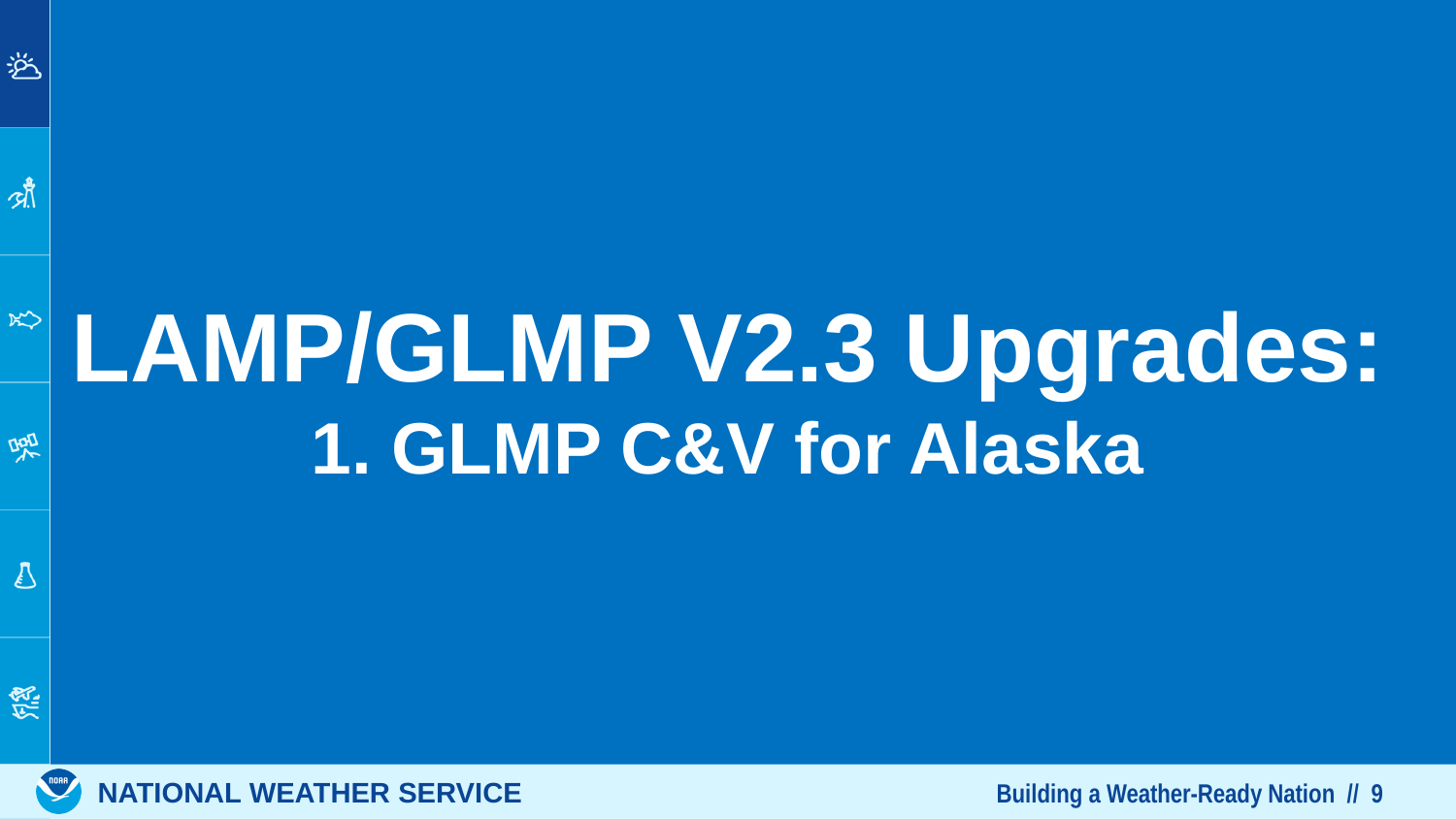

# LAMP/GLMP V2.3 Upgrades: 1. GLMP C&V for Alaska